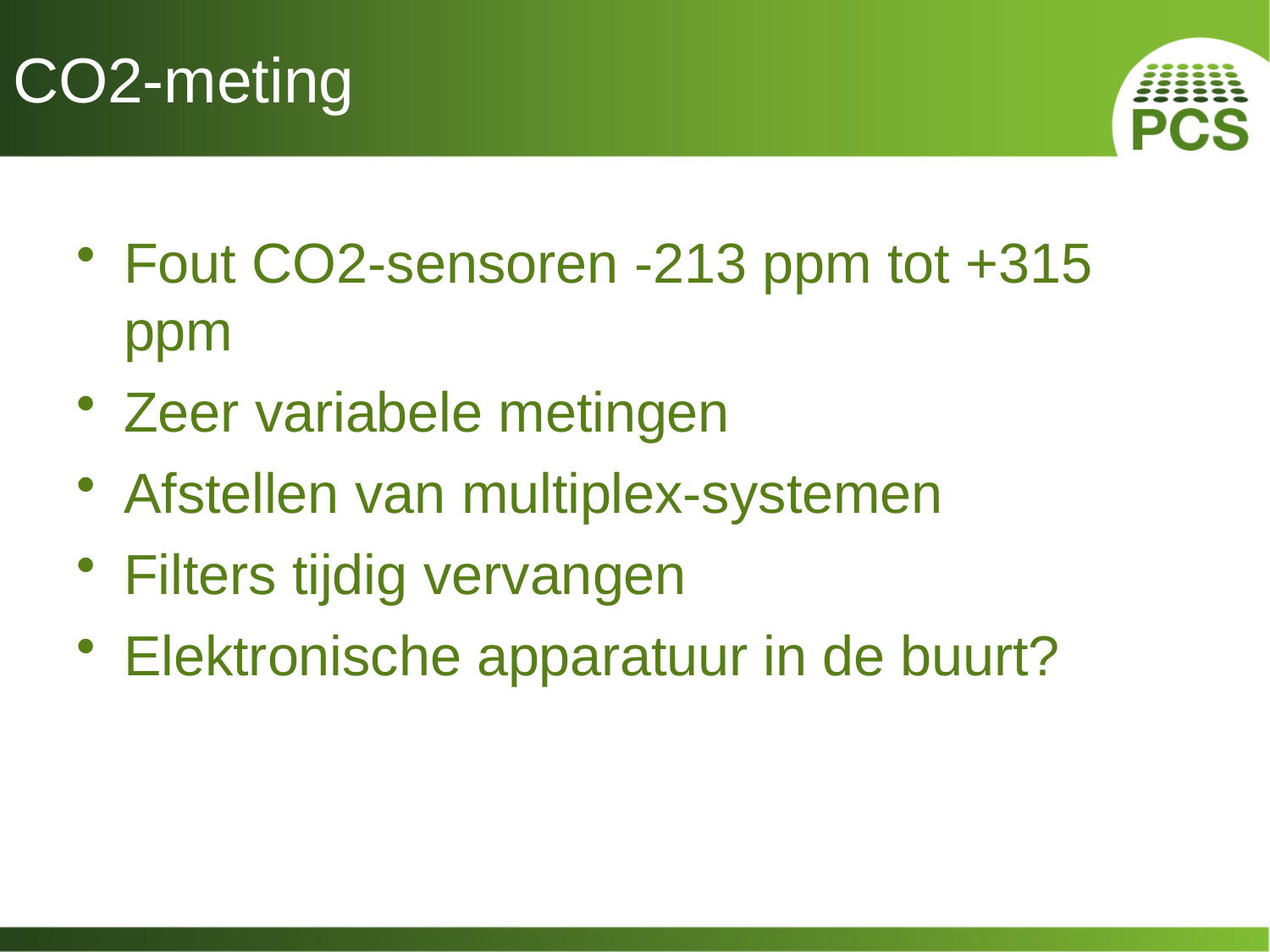

# CO2-meting
Fout CO2-sensoren -213 ppm tot +315
ppm
Zeer variabele metingen
Afstellen van multiplex-systemen
Filters tijdig vervangen
Elektronische apparatuur in de buurt?